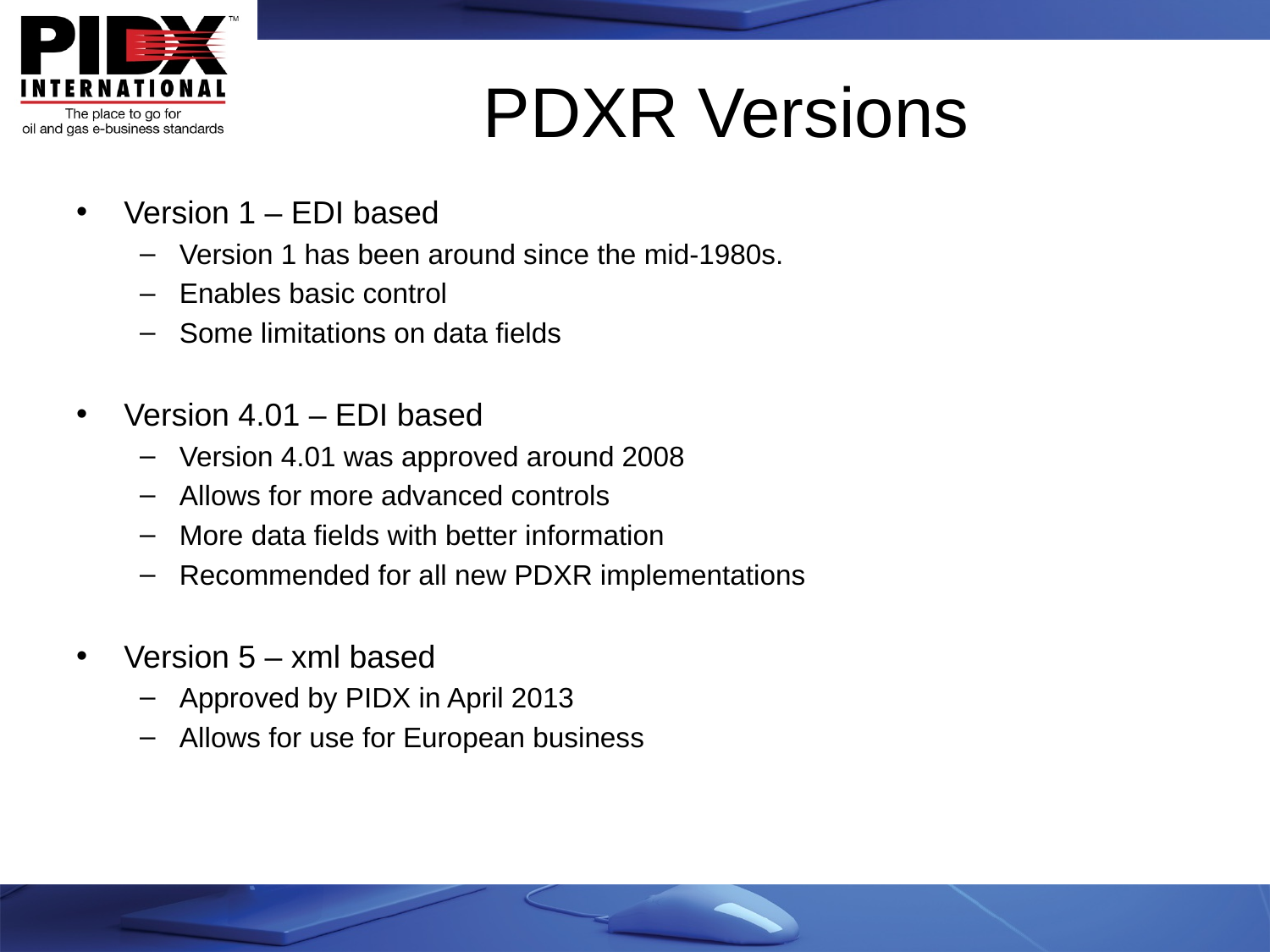

# PDXR Versions
Version 1 – EDI based
Version 1 has been around since the mid-1980s.
Enables basic control
Some limitations on data fields

Version 4.01 – EDI based
Version 4.01 was approved around 2008
Allows for more advanced controls
More data fields with better information
Recommended for all new PDXR implementations

Version 5 – xml based
Approved by PIDX in April 2013
Allows for use for European business